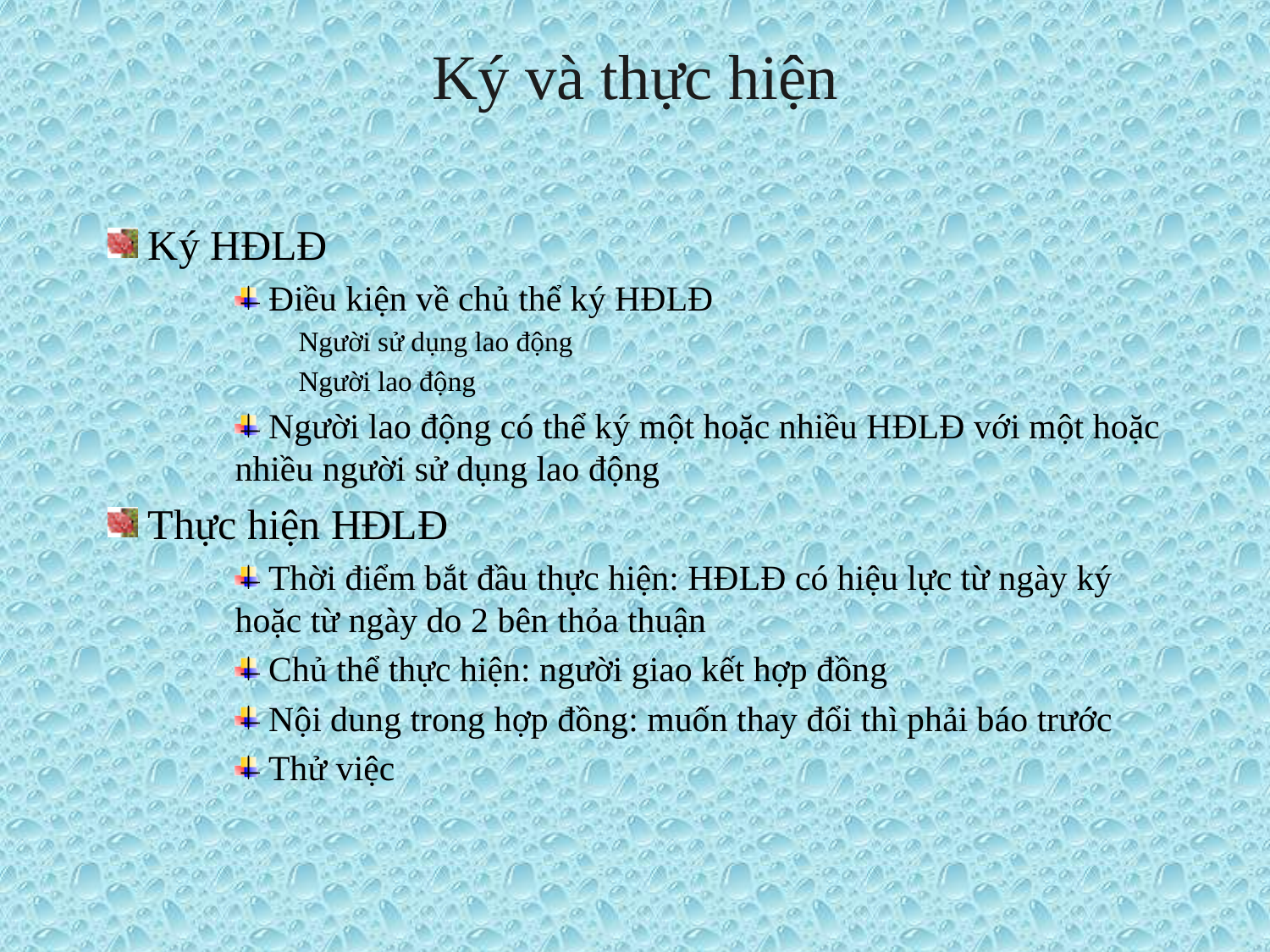

# Ký và thực hiện
 Ký HĐLĐ
 Điều kiện về chủ thể ký HĐLĐ
Người sử dụng lao động
Người lao động
 Người lao động có thể ký một hoặc nhiều HĐLĐ với một hoặc nhiều người sử dụng lao động
 Thực hiện HĐLĐ
 Thời điểm bắt đầu thực hiện: HĐLĐ có hiệu lực từ ngày ký hoặc từ ngày do 2 bên thỏa thuận
 Chủ thể thực hiện: người giao kết hợp đồng
 Nội dung trong hợp đồng: muốn thay đổi thì phải báo trước
 Thử việc